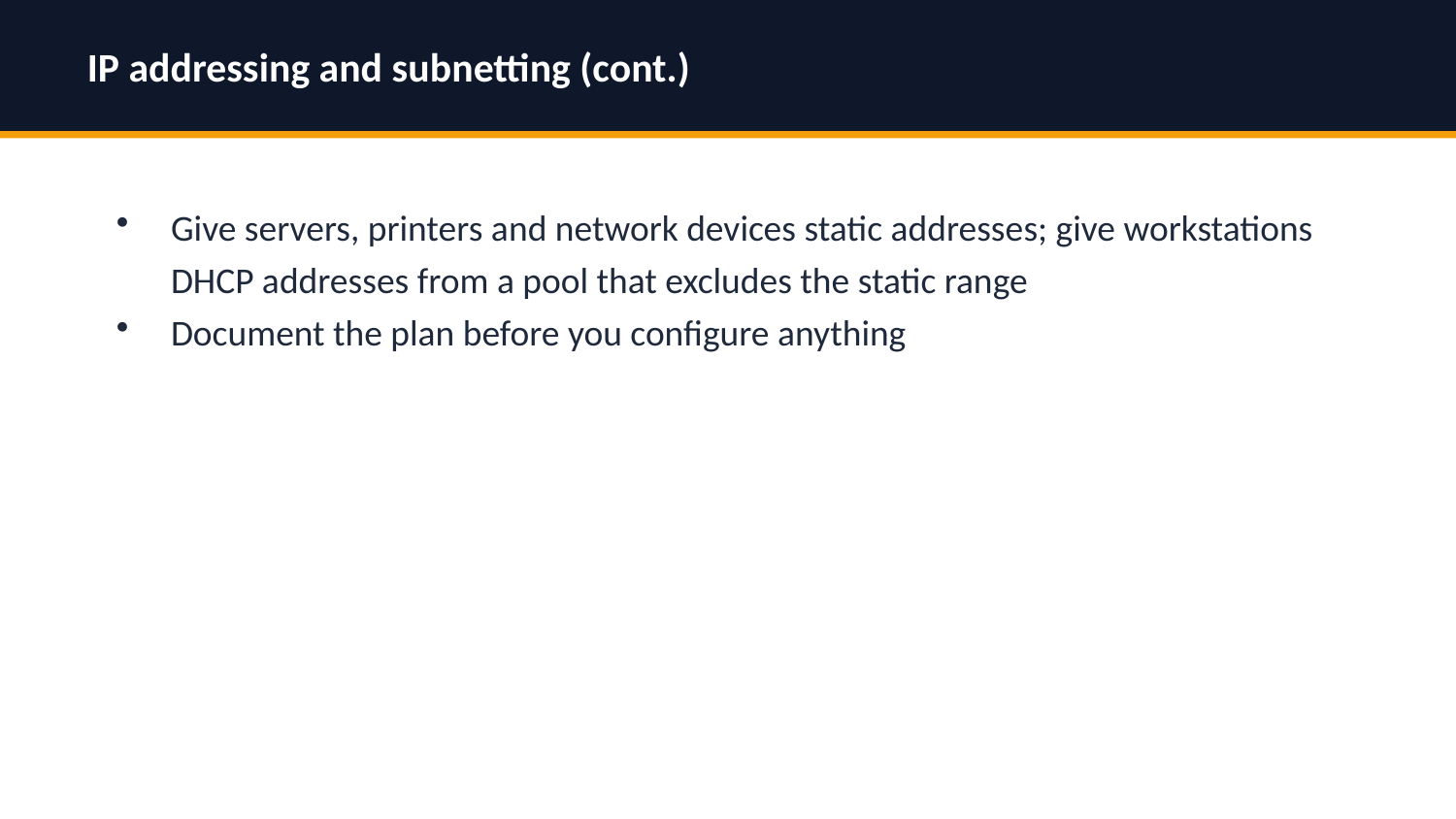

IP addressing and subnetting (cont.)

Give servers, printers and network devices static addresses; give workstations DHCP addresses from a pool that excludes the static range
Document the plan before you configure anything